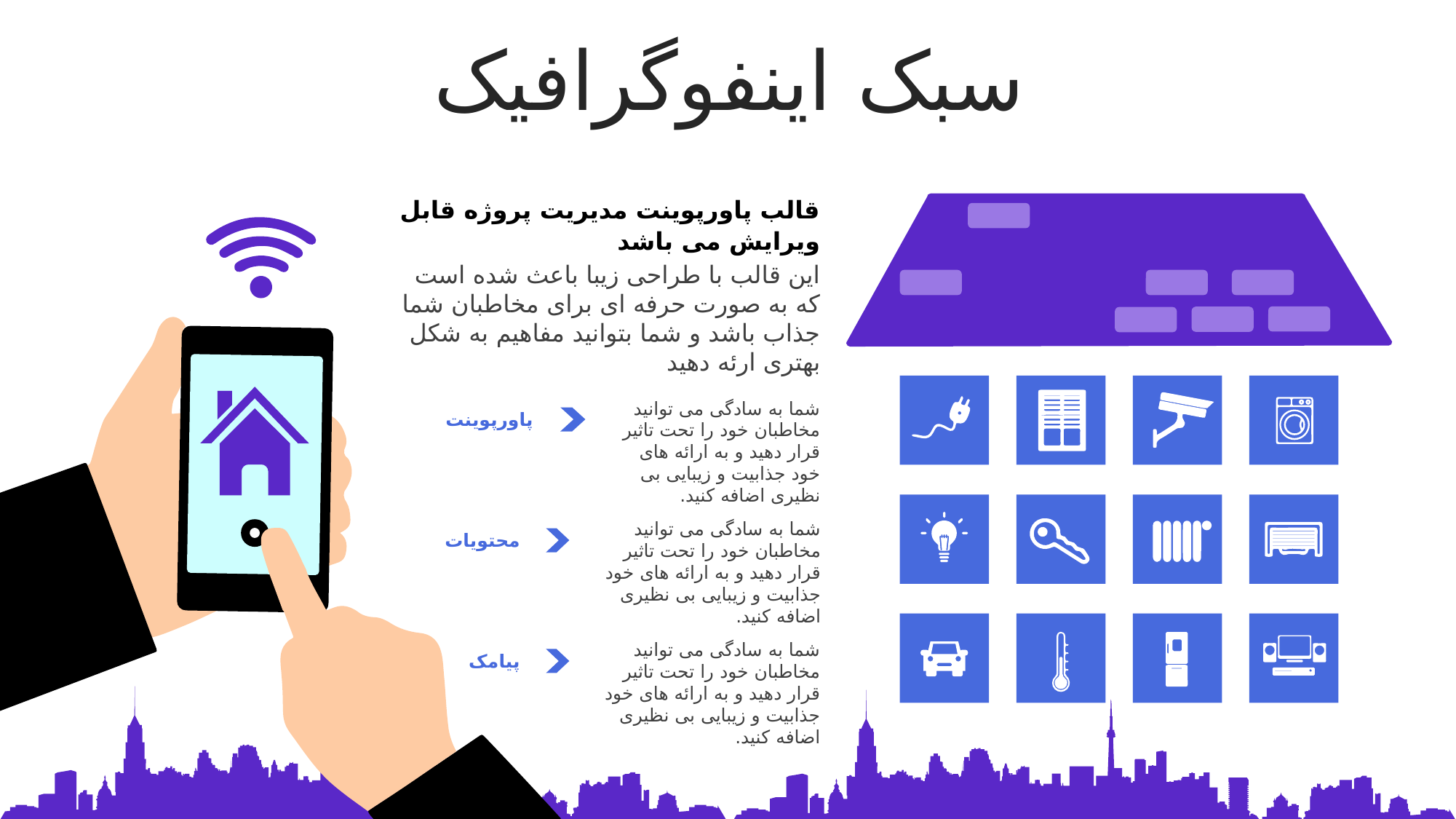

سبک اینفوگرافیک
قالب پاورپوینت مدیریت پروژه قابل ویرایش می باشد

این قالب با طراحی زیبا باعث شده است که به صورت حرفه ای برای مخاطبان شما جذاب باشد و شما بتوانید مفاهیم به شکل بهتری ارئه دهید

شما به سادگی می توانید مخاطبان خود را تحت تاثیر قرار دهید و به ارائه های خود جذابیت و زیبایی بی نظیری اضافه کنید.
پاورپوینت

شما به سادگی می توانید مخاطبان خود را تحت تاثیر قرار دهید و به ارائه های خود جذابیت و زیبایی بی نظیری اضافه کنید.
محتویات

شما به سادگی می توانید مخاطبان خود را تحت تاثیر قرار دهید و به ارائه های خود جذابیت و زیبایی بی نظیری اضافه کنید.
پیامک